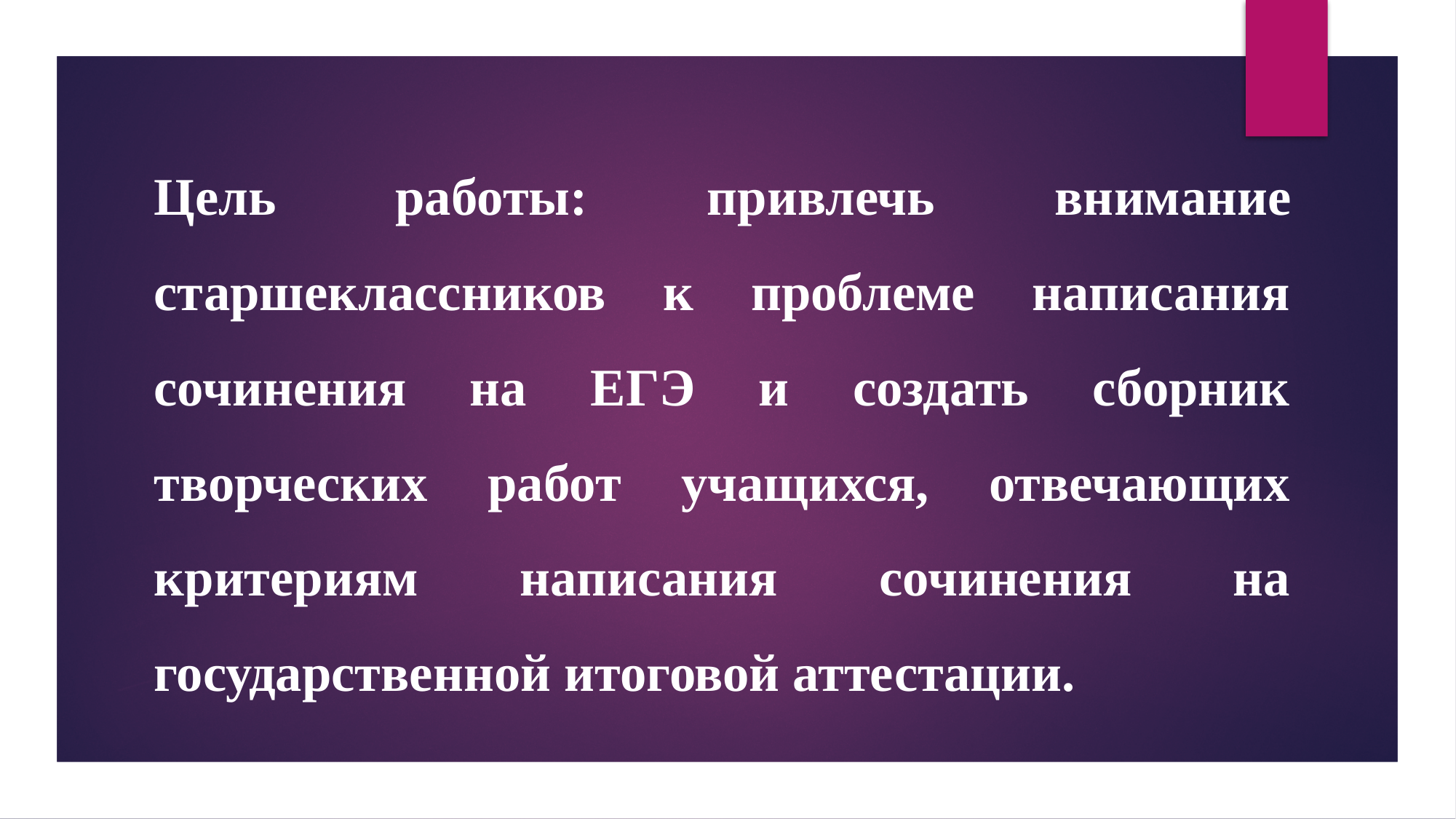

Цель работы: привлечь внимание старшеклассников к проблеме написания сочинения на ЕГЭ и создать сборник творческих работ учащихся, отвечающих критериям написания сочинения на государственной итоговой аттестации.